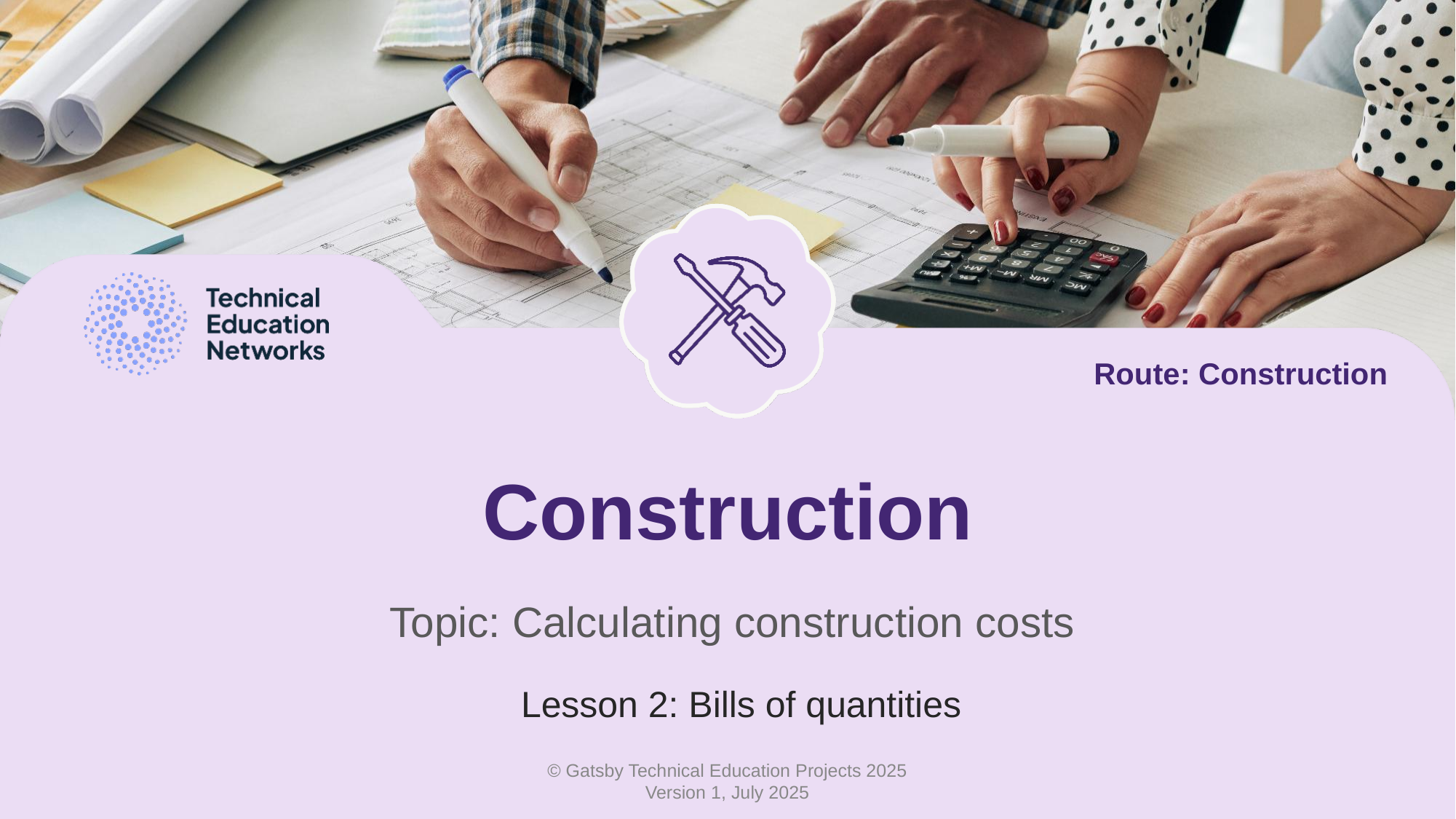

Route: Construction
# Construction
Topic: Calculating construction costs
Lesson 2: Bills of quantities